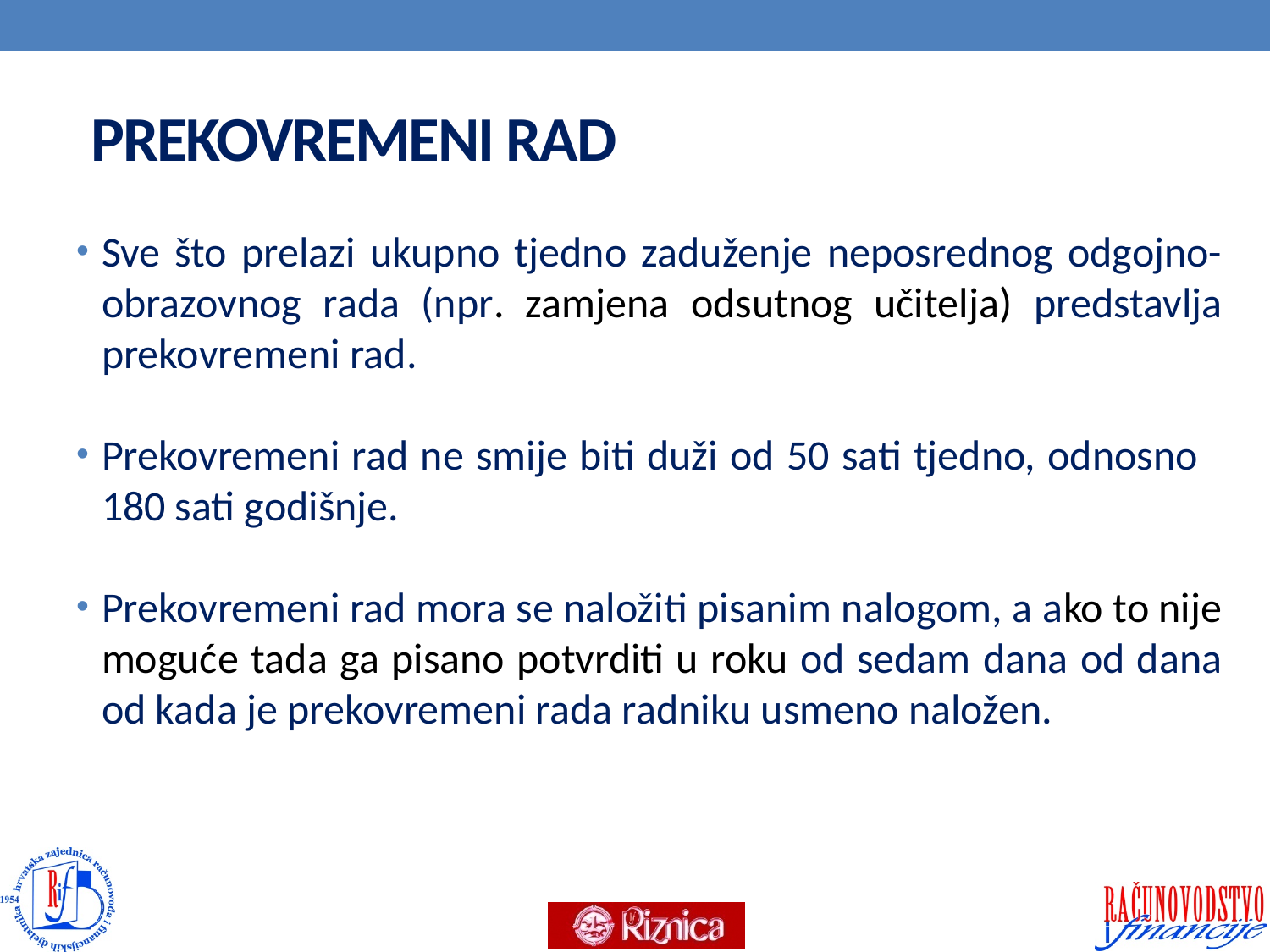

# PREKOVREMENI RAD
Sve što prelazi ukupno tjedno zaduženje neposrednog odgojno-obrazovnog rada (npr. zamjena odsutnog učitelja) predstavlja prekovremeni rad.

Prekovremeni rad ne smije biti duži od 50 sati tjedno, odnosno   180 sati godišnje.

Prekovremeni rad mora se naložiti pisanim nalogom, a ako to nije moguće tada ga pisano potvrditi u roku od sedam dana od dana od kada je prekovremeni rada radniku usmeno naložen.